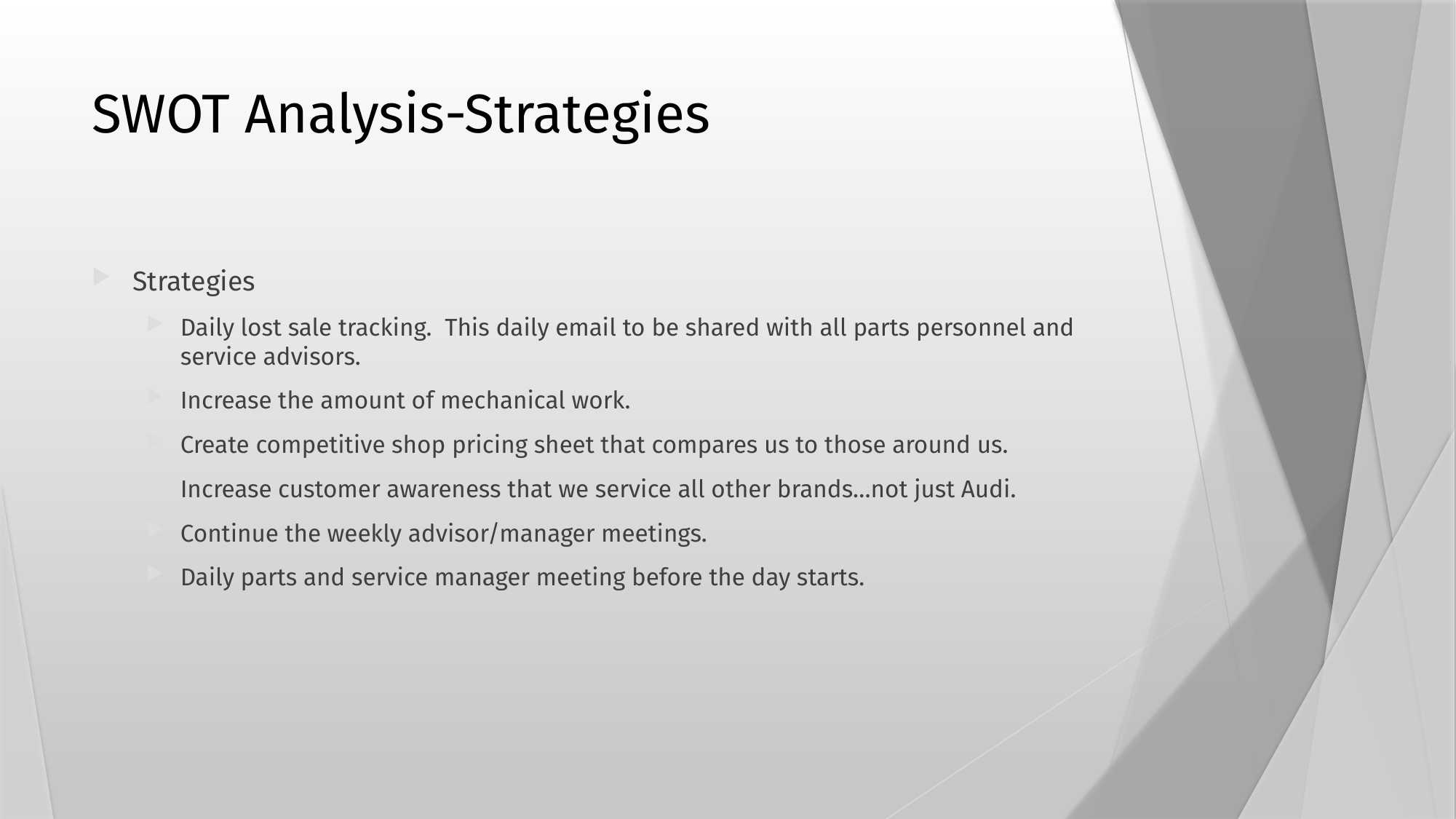

# SWOT Analysis-Strategies
Strategies
Daily lost sale tracking.  This daily email to be shared with all parts personnel and service advisors.
Increase the amount of mechanical work.
Create competitive shop pricing sheet that compares us to those around us.
Increase customer awareness that we service all other brands…not just Audi.
Continue the weekly advisor/manager meetings.
Daily parts and service manager meeting before the day starts.